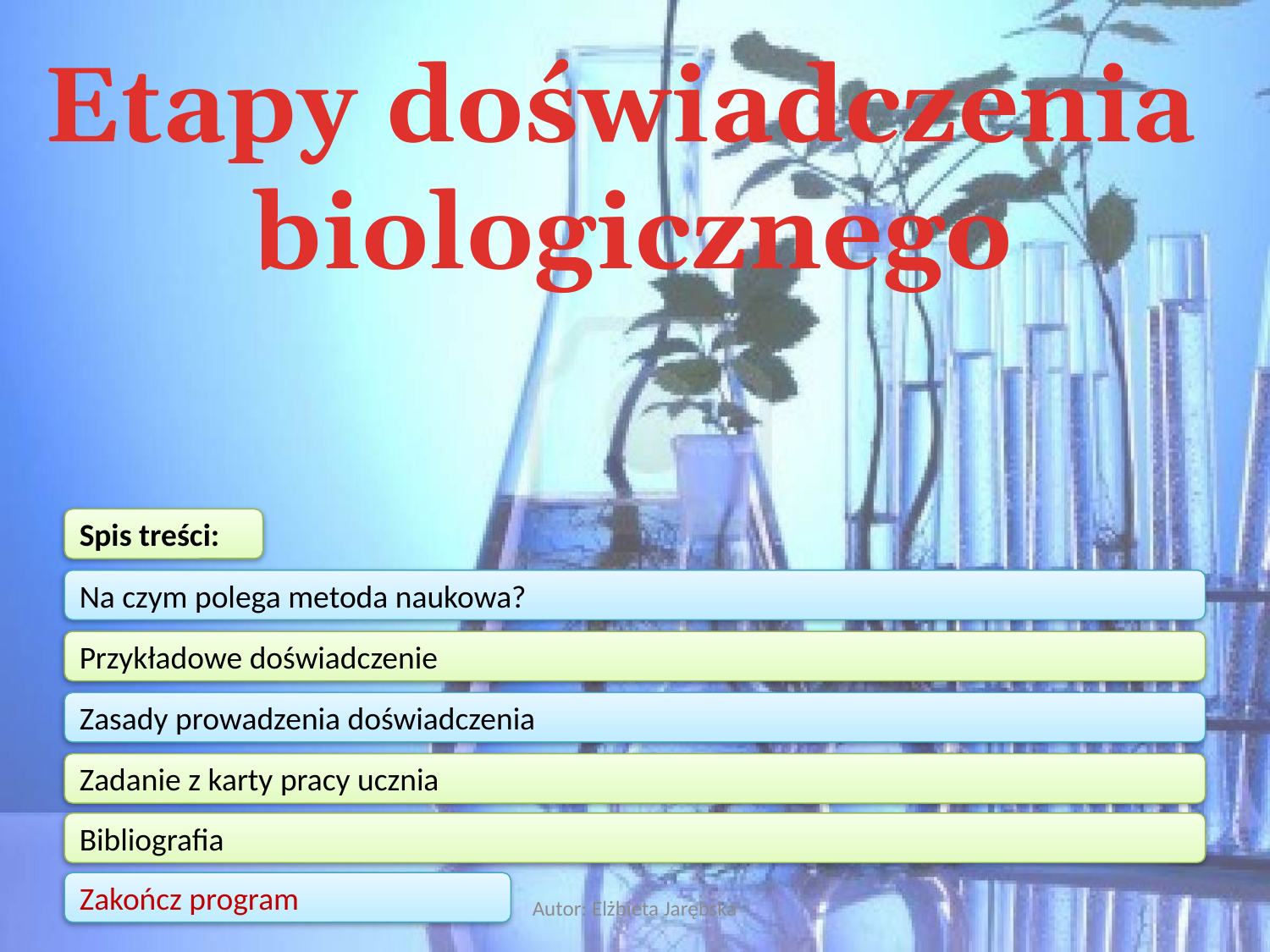

Etapy doświadczenia
biologicznego
Spis treści:
Na czym polega metoda naukowa?
Przykładowe doświadczenie
Zasady prowadzenia doświadczenia
Zadanie z karty pracy ucznia
Bibliografia
Zakończ program
Autor: Elżbieta Jarębska